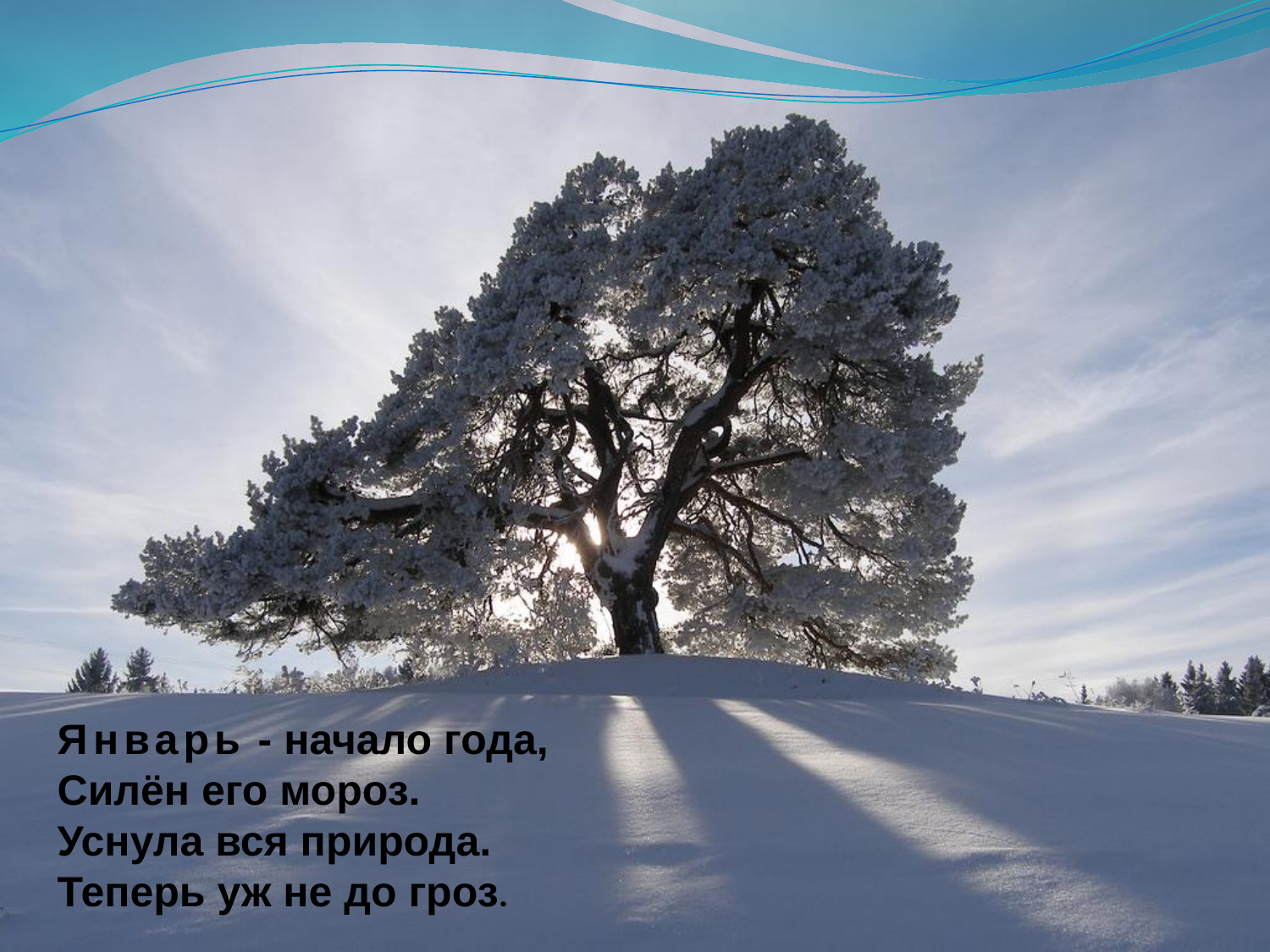

Январь - начало года,
Силён его мороз.
Уснула вся природа.
Теперь уж не до гроз.